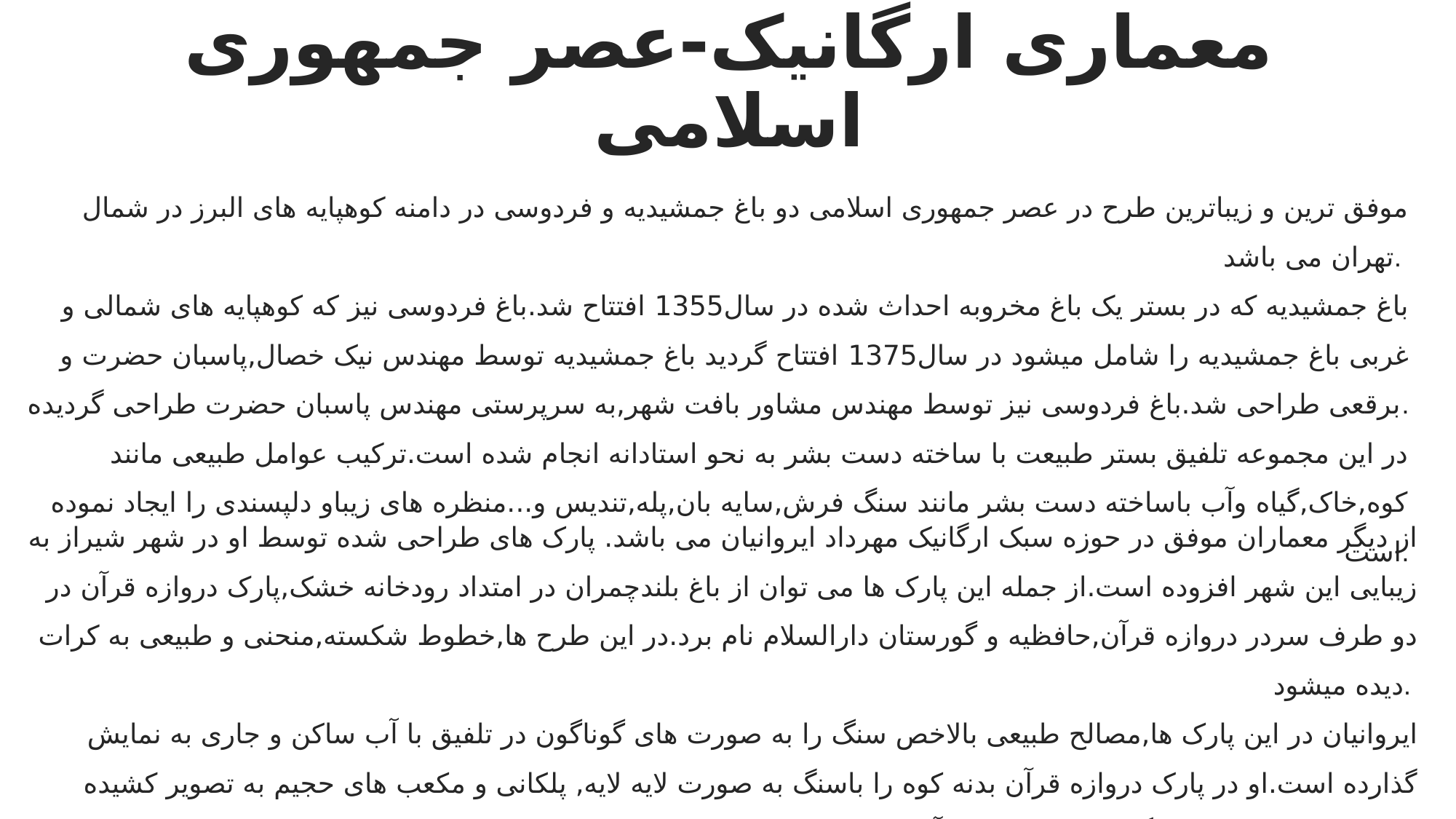

معماری ارگانیک-عصر جمهوری اسلامی
موفق ترین و زیباترین طرح در عصر جمهوری اسلامی دو باغ جمشیدیه و فردوسی در دامنه کوهپایه های البرز در شمال تهران می باشد.
باغ جمشیدیه که در بستر یک باغ مخروبه احداث شده در سال1355 افتتاح شد.باغ فردوسی نیز که کوهپایه های شمالی و غربی باغ جمشیدیه را شامل میشود در سال1375 افتتاح گردید باغ جمشیدیه توسط مهندس نیک خصال,پاسبان حضرت و برقعی طراحی شد.باغ فردوسی نیز توسط مهندس مشاور بافت شهر,به سرپرستی مهندس پاسبان حضرت طراحی گردیده.
در این مجموعه تلفیق بستر طبیعت با ساخته دست بشر به نحو استادانه انجام شده است.ترکیب عوامل طبیعی مانند کوه,خاک,گیاه وآب باساخته دست بشر مانند سنگ فرش,سایه بان,پله,تندیس و...منظره های زیباو دلپسندی را ایجاد نموده است.
از دیگر معماران موفق در حوزه سبک ارگانیک مهرداد ایروانیان می باشد. پارک های طراحی شده توسط او در شهر شیراز به زیبایی این شهر افزوده است.از جمله این پارک ها می توان از باغ بلندچمران در امتداد رودخانه خشک,پارک دروازه قرآن در دو طرف سردر دروازه قرآن,حافظیه و گورستان دارالسلام نام برد.در این طرح ها,خطوط شکسته,منحنی و طبیعی به کرات دیده میشود.
ایروانیان در این پارک ها,مصالح طبیعی بالاخص سنگ را به صورت های گوناگون در تلفیق با آب ساکن و جاری به نمایش گذارده است.او در پارک دروازه قرآن بدنه کوه را باسنگ به صورت لایه لایه, پلکانی و مکعب های حجیم به تصویر کشیده است.نورپردازی این سنگها در شب زیبایی آنرا دوچندان کرده است.این طرح وی برنده اول جایزه معماری مرمر در سال2002در ایتالیا شد.